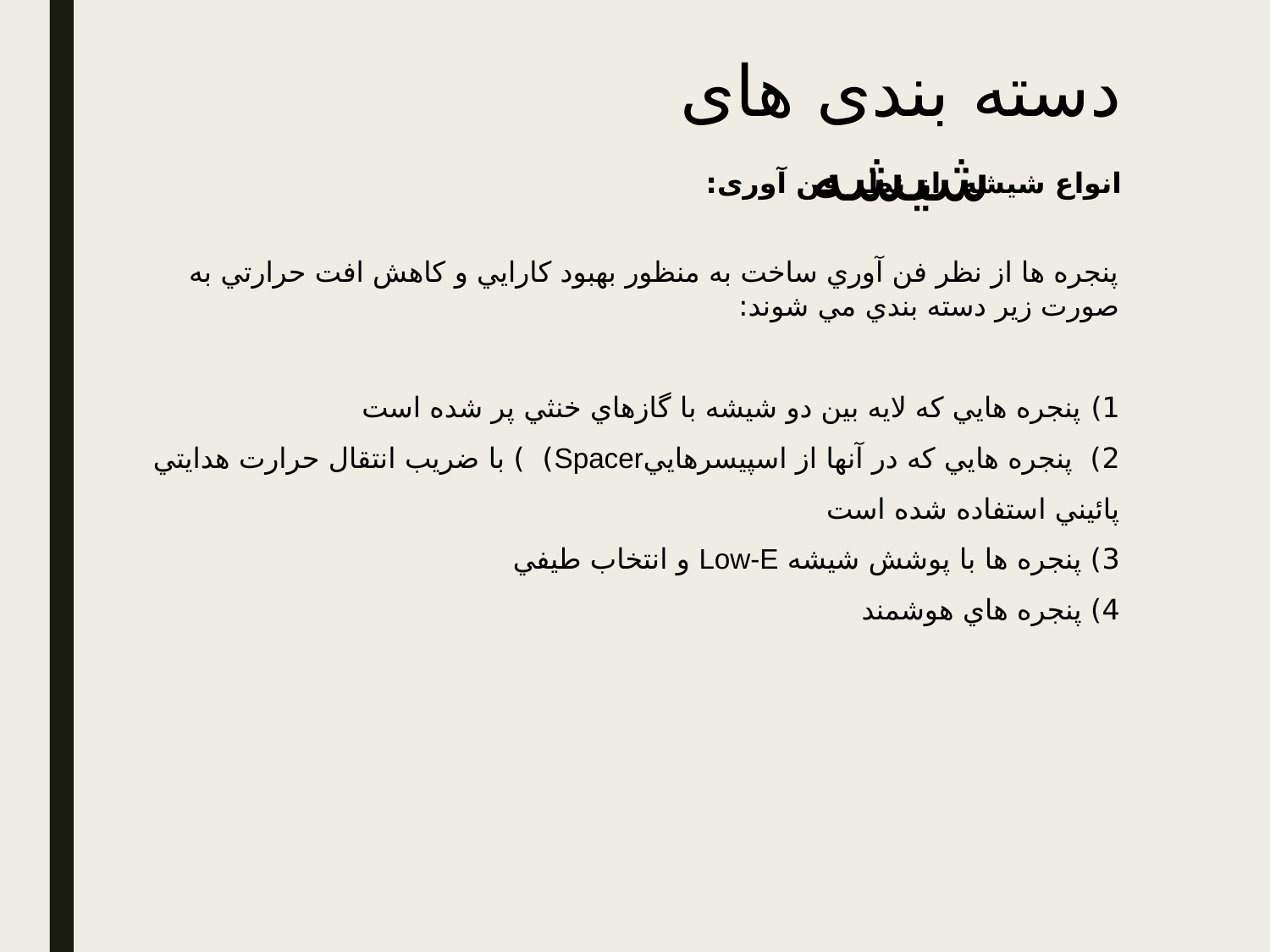

دسته بندی های  شیشه
انواع شیشه  از نظر فن آوری:
پنجره ها از نظر فن آوري ساخت به منظور بهبود كارايي و كاهش افت حرارتي به صورت زير دسته بندي مي شوند:

1) پنجره هايي كه لايه بين دو شيشه با گازهاي خنثي پر شده است
2)  پنجره هايي كه در آنها از اسپيسرهاييSpacer)  ) با ضريب انتقال حرارت هدايتي پائيني استفاده شده است
3) پنجره ها با پوشش شيشه Low-E و انتخاب طيفي
4) پنجره هاي هوشمند